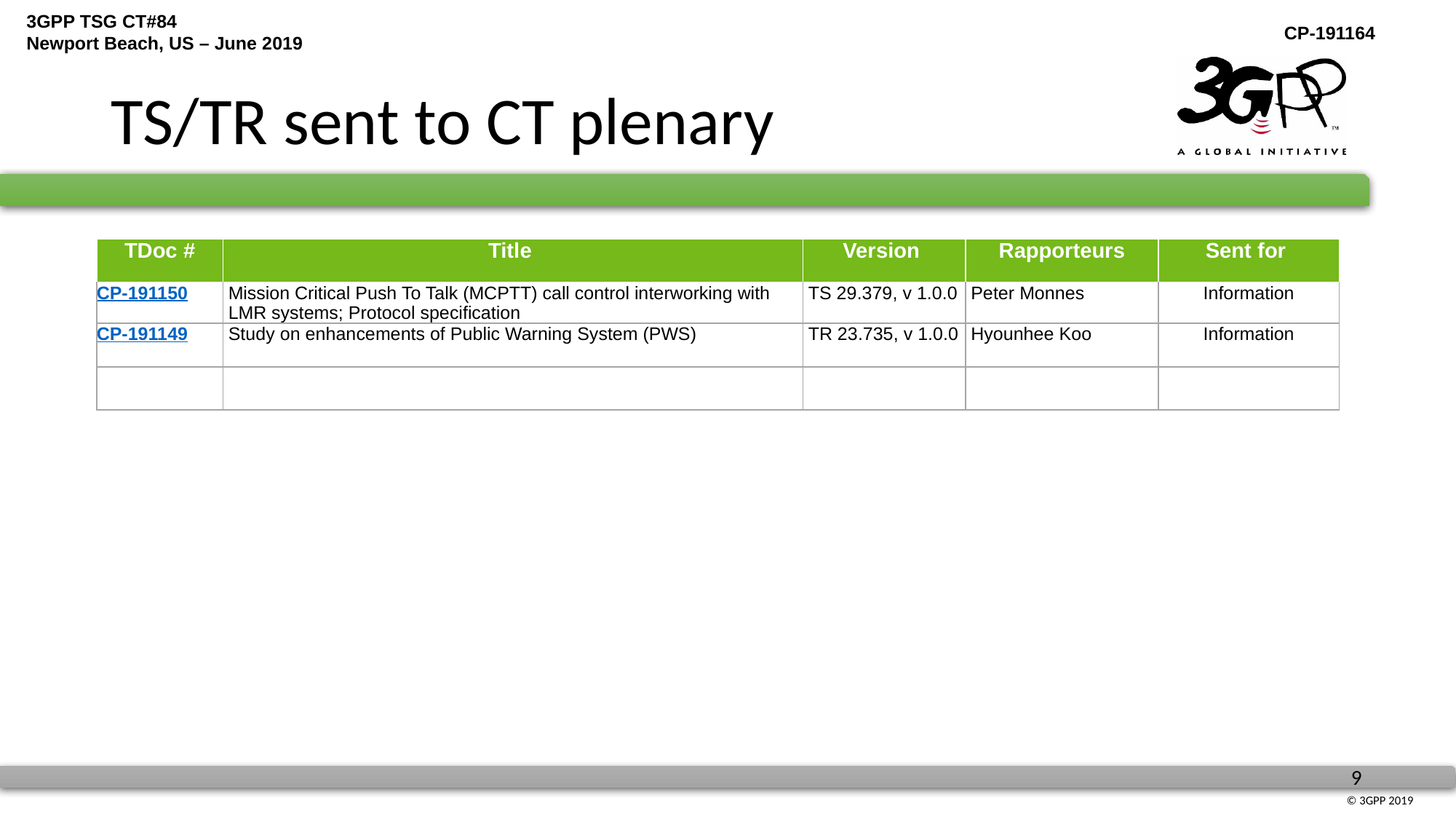

# TS/TR sent to CT plenary
| TDoc # | Title | Version | Rapporteurs | Sent for |
| --- | --- | --- | --- | --- |
| CP-191150 | Mission Critical Push To Talk (MCPTT) call control interworking with LMR systems; Protocol specification | TS 29.379, v 1.0.0 | Peter Monnes | Information |
| CP-191149 | Study on enhancements of Public Warning System (PWS) | TR 23.735, v 1.0.0 | Hyounhee Koo | Information |
|  |  |  |  |  |